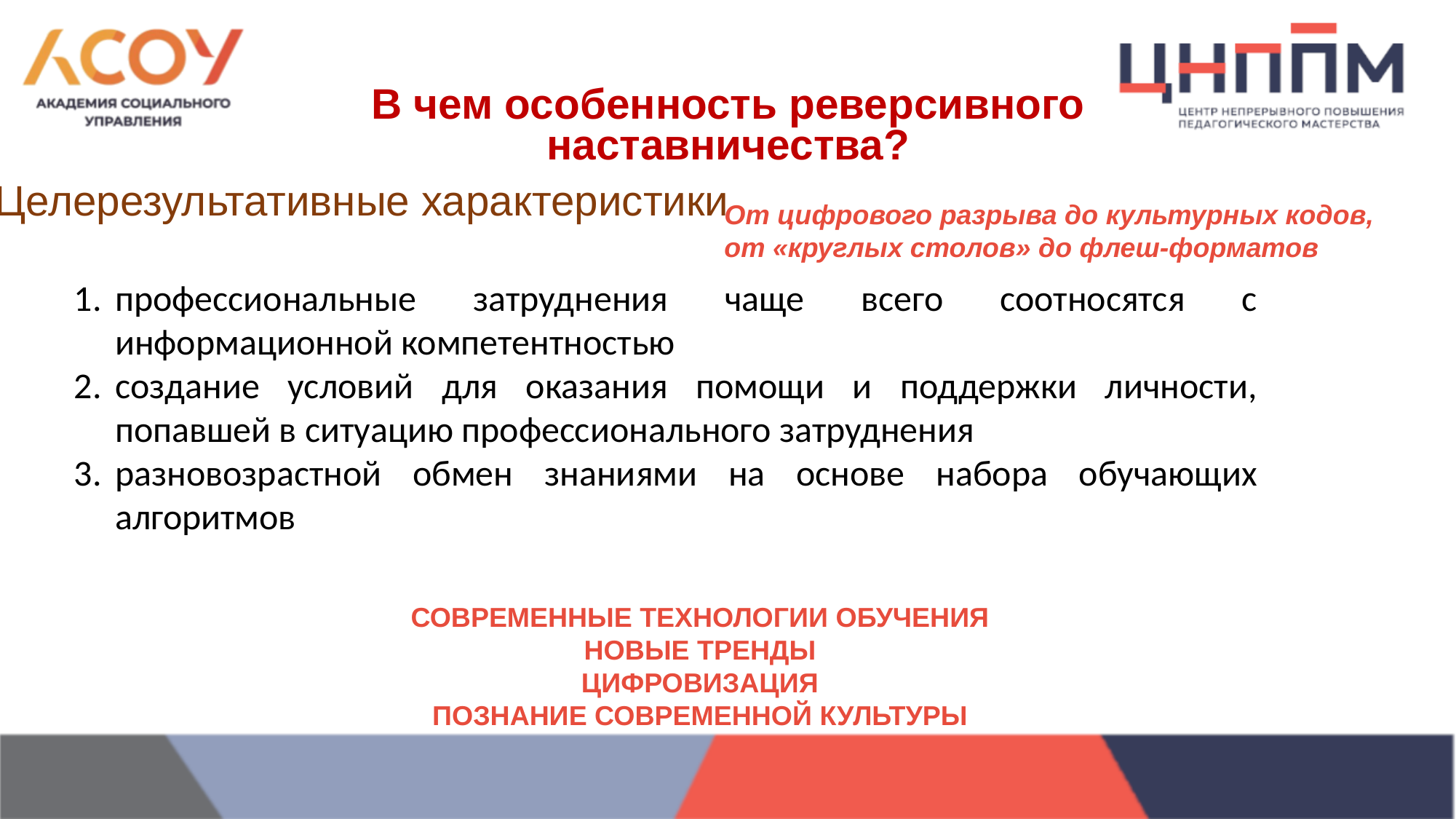

В чем особенность реверсивного наставничества?
Целерезультативные характеристики
От цифрового разрыва до культурных кодов, от «круглых столов» до флеш-форматов
профессиональные затруднения чаще всего соотносятся с информационной компетентностью
создание условий для оказания помощи и поддержки личности, попавшей в ситуацию профессионального затруднения
разновозрастной обмен знаниями на основе набора обучающих алгоритмов
СОВРЕМЕННЫЕ ТЕХНОЛОГИИ ОБУЧЕНИЯ
НОВЫЕ ТРЕНДЫ
ЦИФРОВИЗАЦИЯ
ПОЗНАНИЕ СОВРЕМЕННОЙ КУЛЬТУРЫ